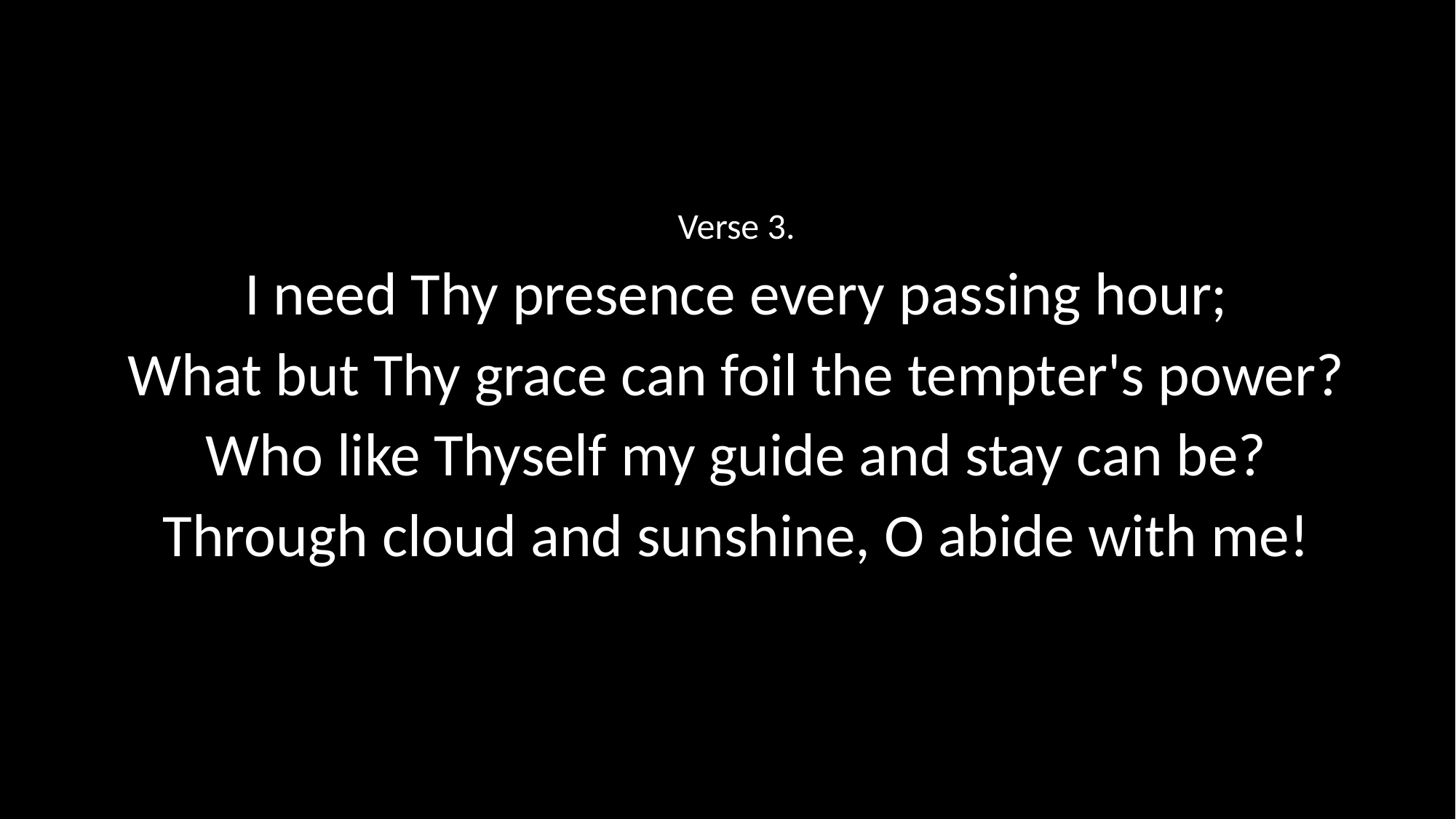

Verse 3.
I need Thy presence every passing hour;
What but Thy grace can foil the tempter's power?
Who like Thyself my guide and stay can be?
Through cloud and sunshine, O abide with me!